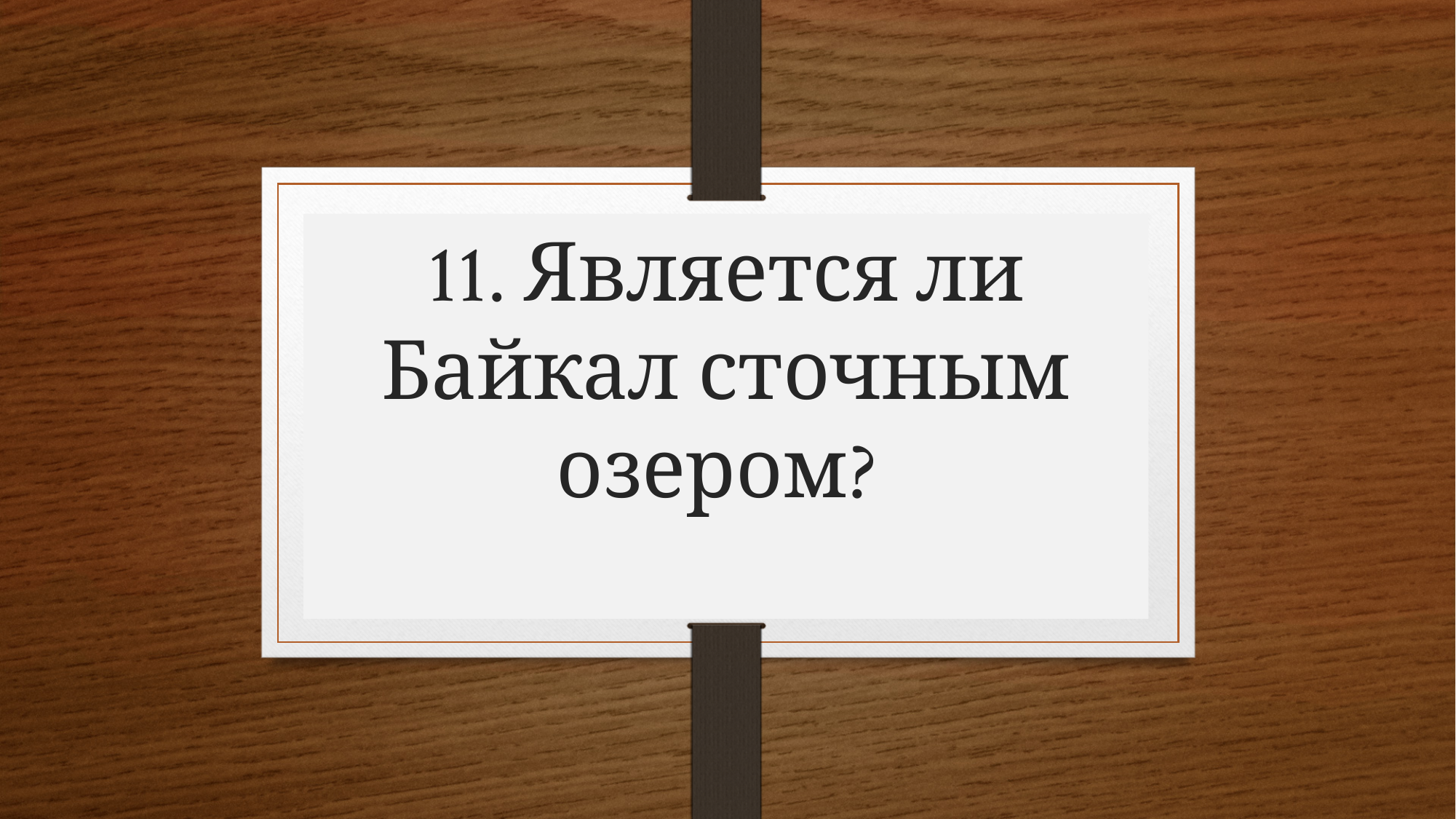

# 11. Является ли Байкал сточным озером?